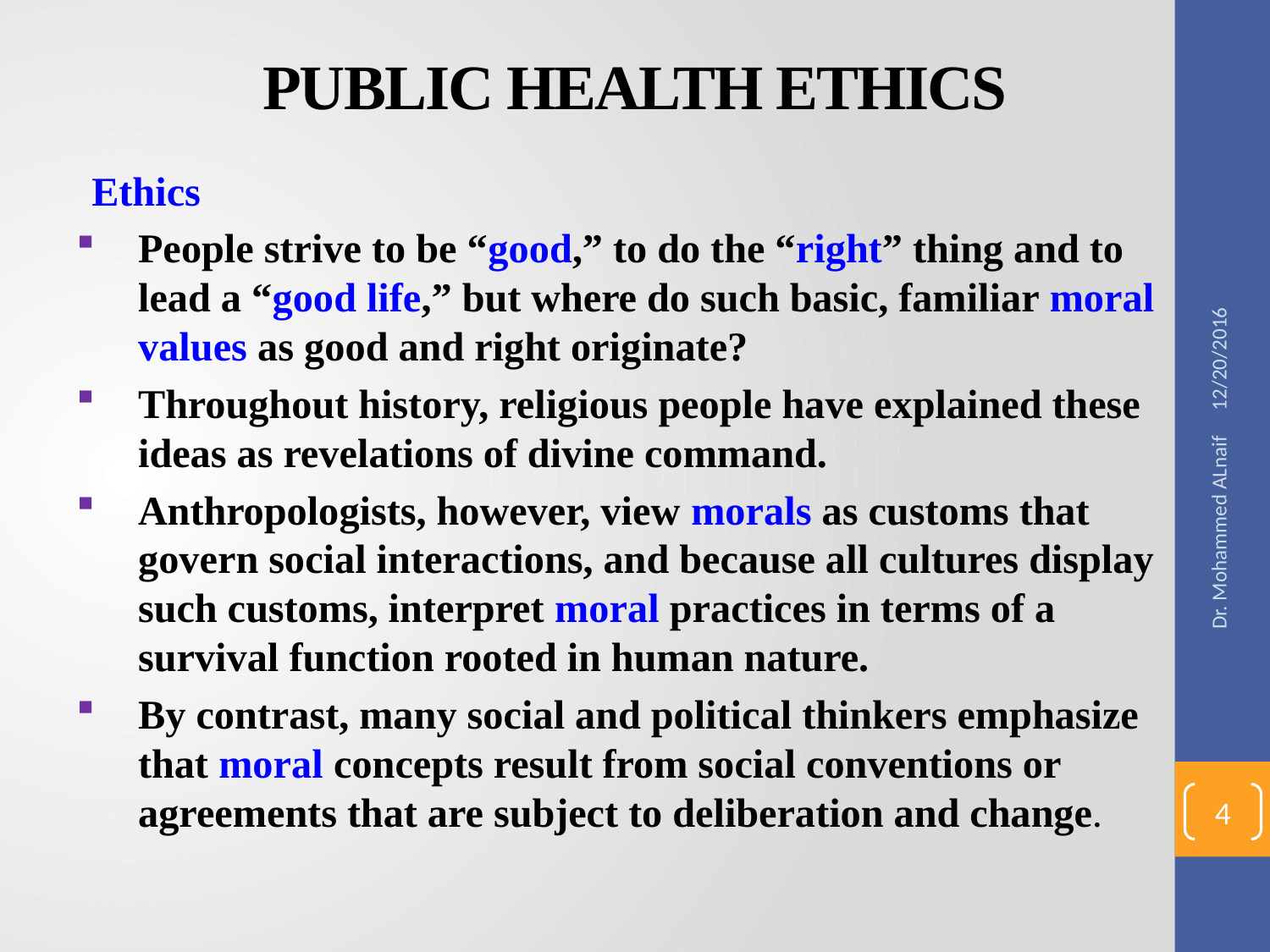

# PUBLIC HEALTH ETHICS
Ethics
People strive to be “good,” to do the “right” thing and to lead a “good life,” but where do such basic, familiar moral values as good and right originate?
Throughout history, religious people have explained these ideas as revelations of divine command.
Anthropologists, however, view morals as customs that govern social interactions, and because all cultures display such customs, interpret moral practices in terms of a survival function rooted in human nature.
By contrast, many social and political thinkers emphasize that moral concepts result from social conventions or agreements that are subject to deliberation and change.
12/20/2016
Dr. Mohammed ALnaif
4